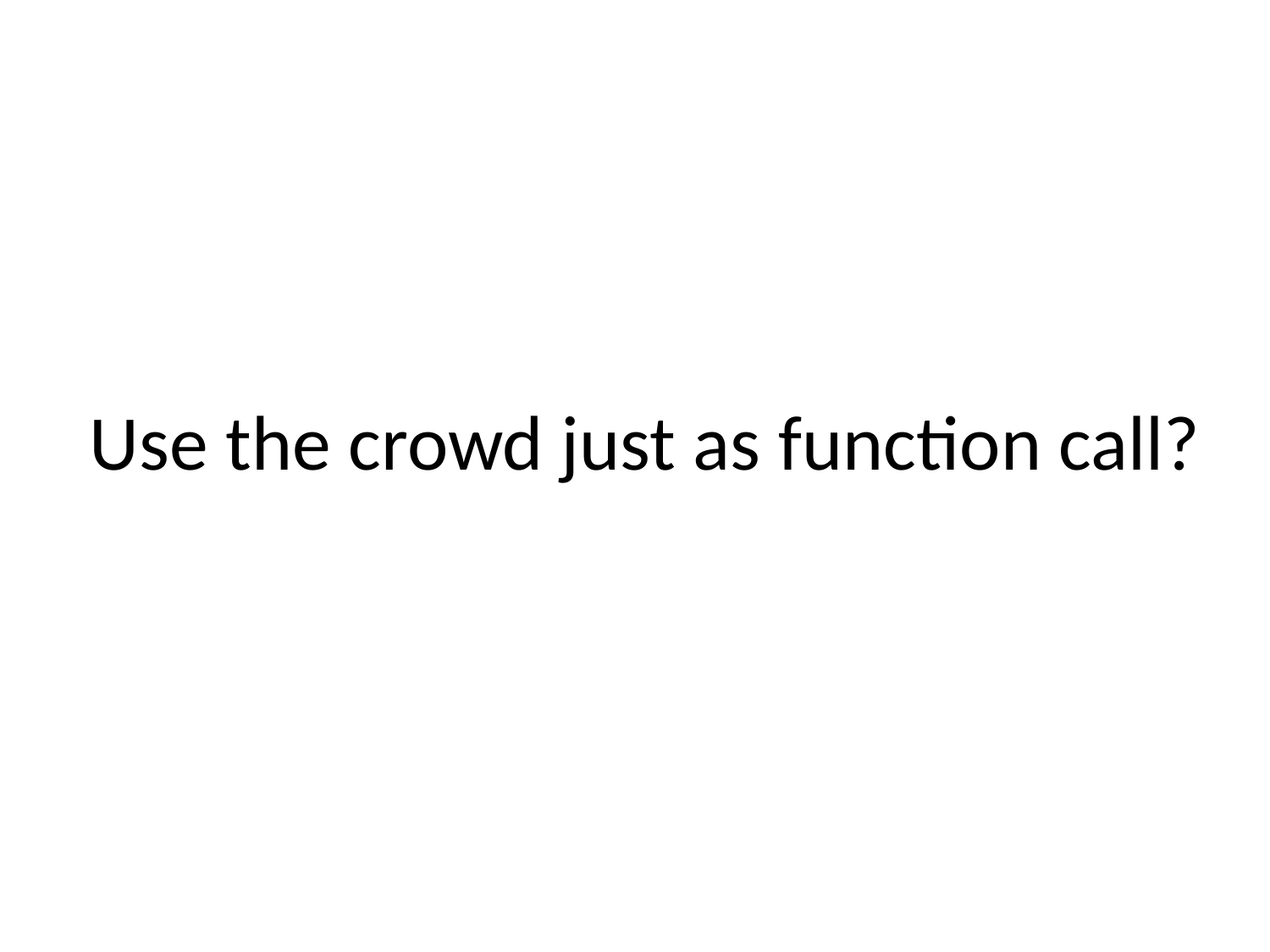

Use the crowd just as function call?